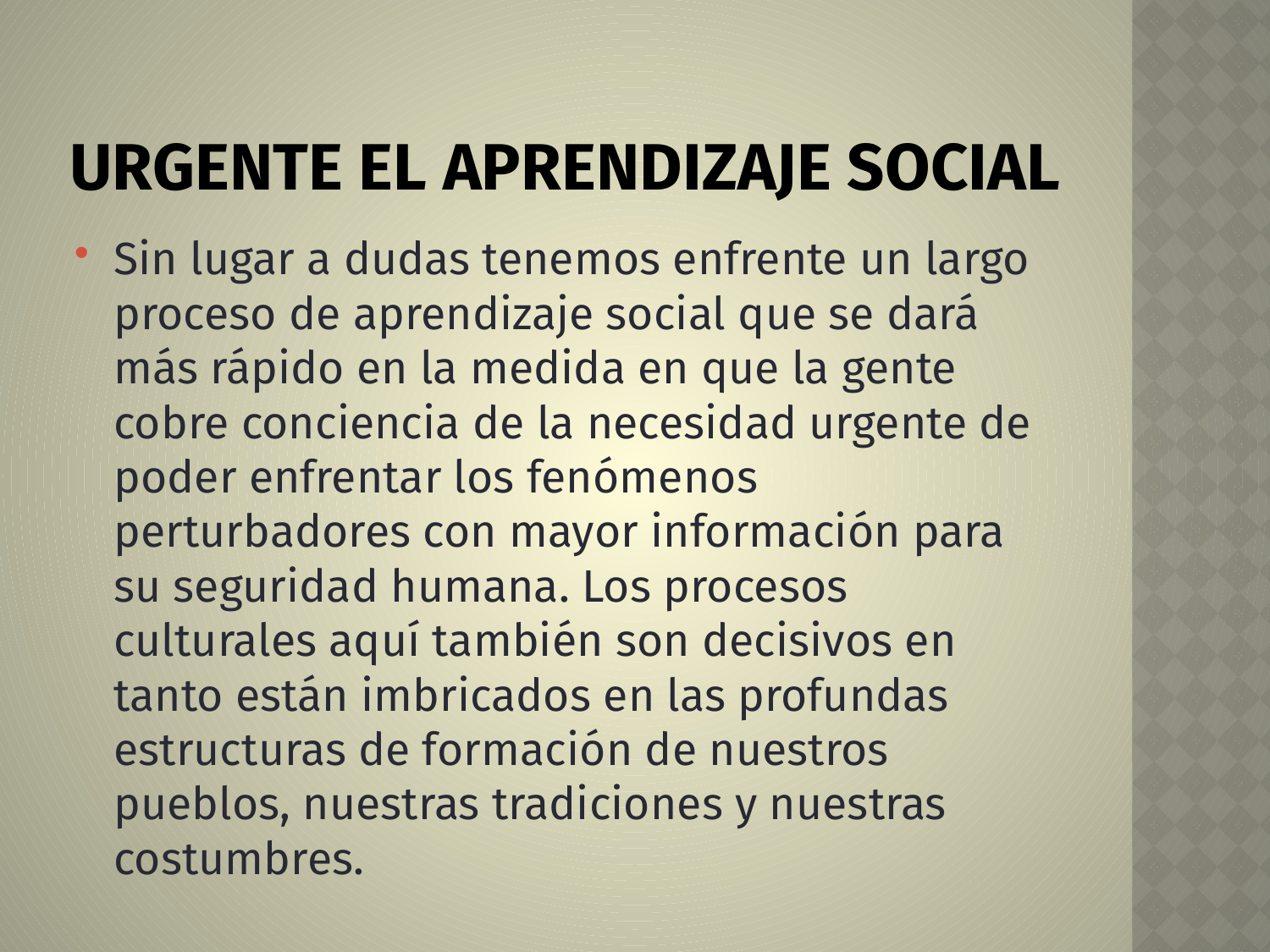

# Urgente el aprendizaje social
Sin lugar a dudas tenemos enfrente un largo proceso de aprendizaje social que se dará más rápido en la medida en que la gente cobre conciencia de la necesidad urgente de poder enfrentar los fenómenos perturbadores con mayor información para su seguridad humana. Los procesos culturales aquí también son decisivos en tanto están imbricados en las profundas estructuras de formación de nuestros pueblos, nuestras tradiciones y nuestras costumbres.